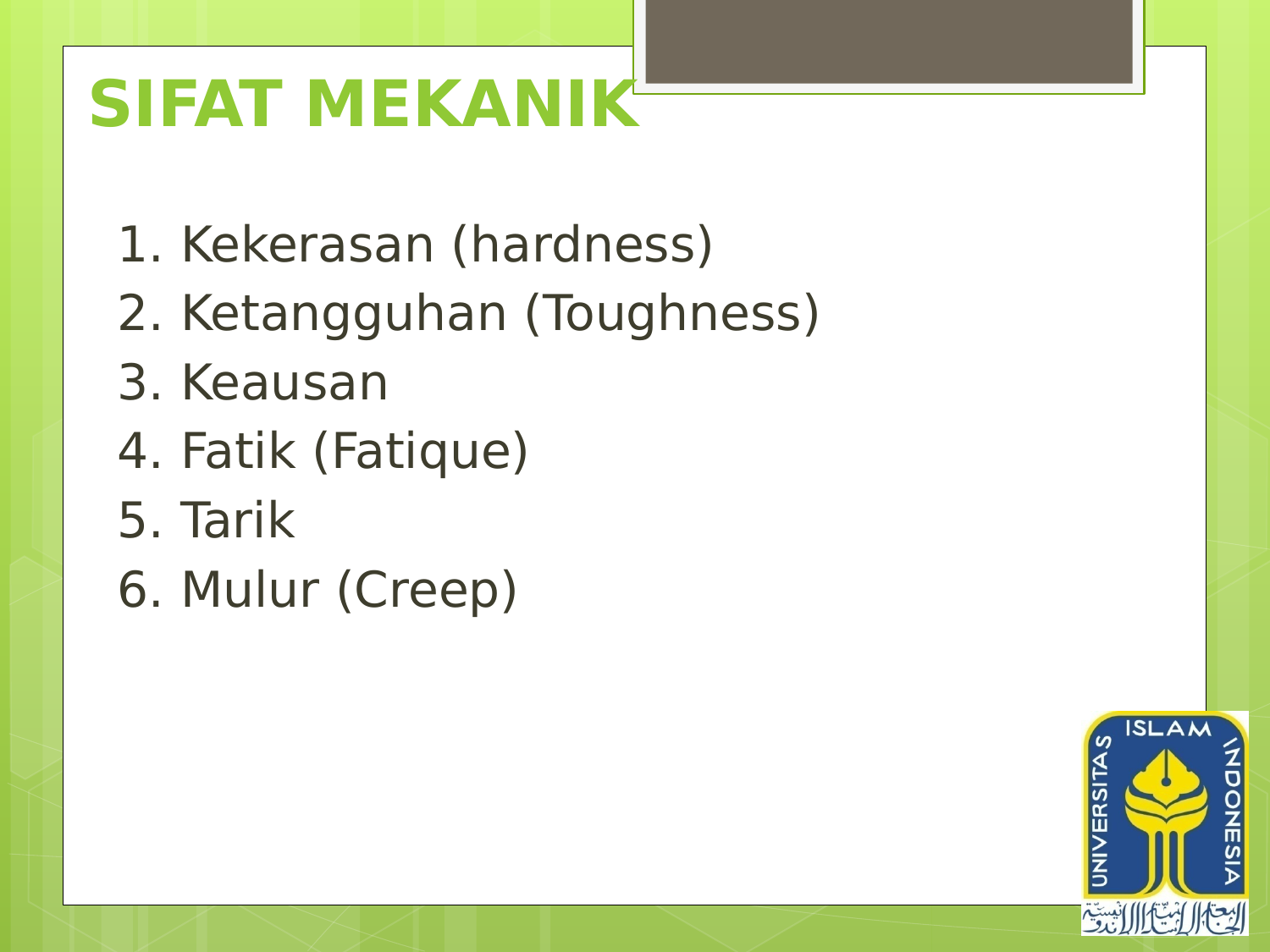

# Sifat mekanik
Kekerasan (hardness)
Ketangguhan (Toughness)
Keausan
Fatik (Fatique)
Tarik
Mulur (Creep)